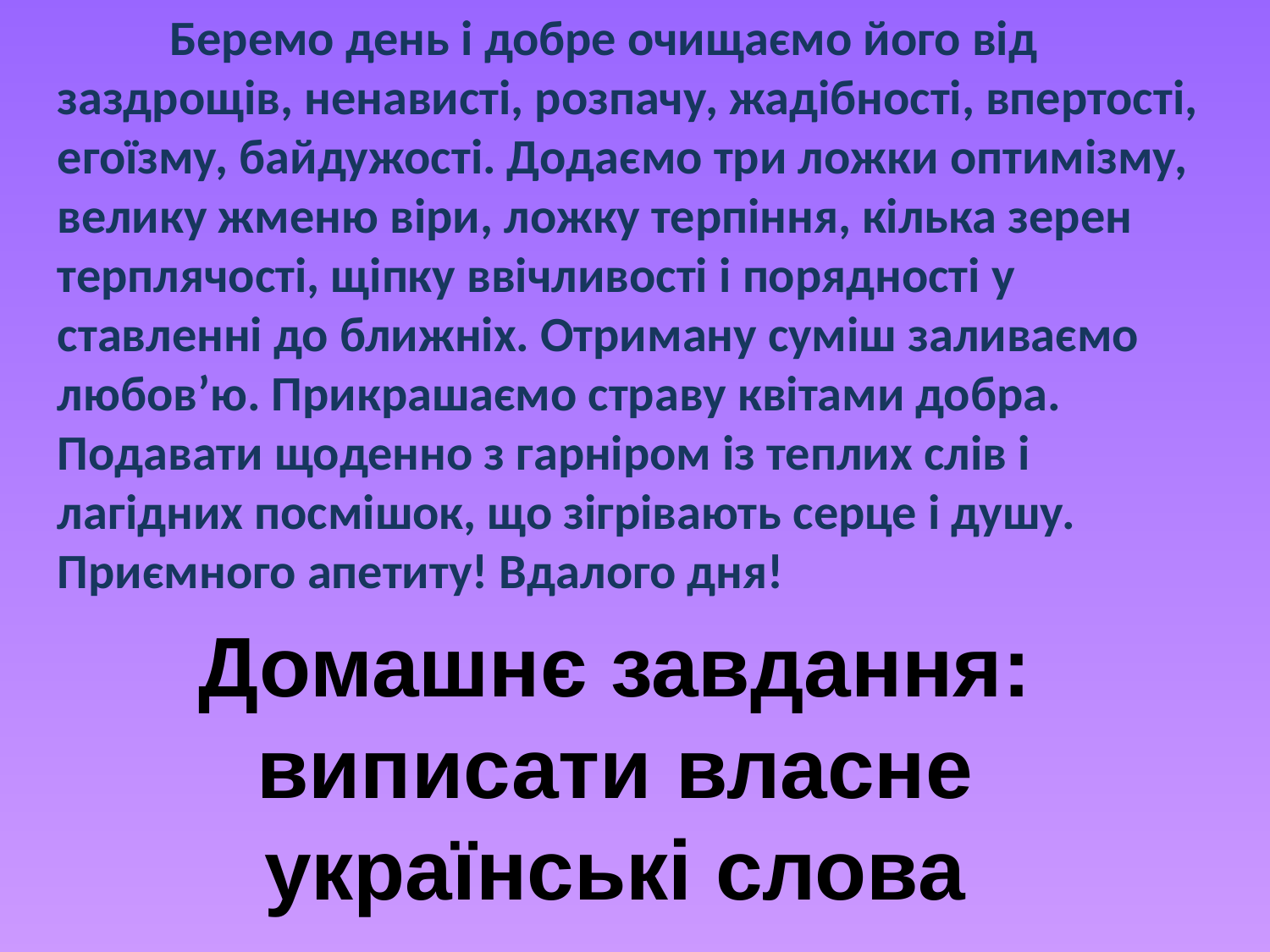

Беремо день і добре очищаємо його від заздрощів, ненависті, розпачу, жадібності, впертості, егоїзму, байдужості. Додаємо три ложки оптимізму, велику жменю віри, ложку терпіння, кілька зерен терплячості, щіпку ввічливості і порядності у ставленні до ближніх. Отриману суміш заливаємо любов’ю. Прикрашаємо страву квітами добра. Подавати щоденно з гарніром із теплих слів і лагідних посмішок, що зігрівають серце і душу. Приємного апетиту! Вдалого дня!

Домашнє завдання: виписати власне українські слова